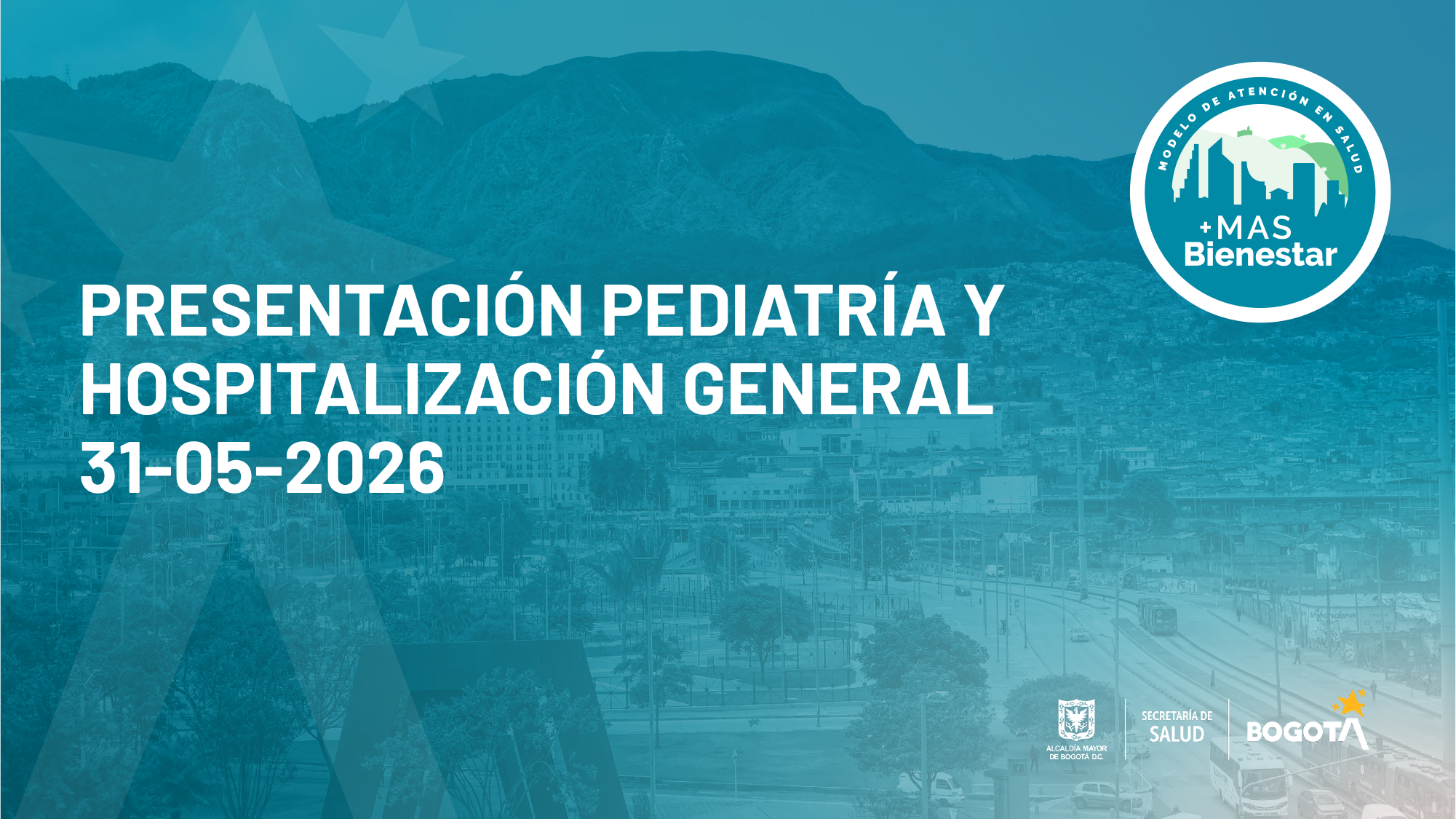

# PRESENTACIÓN PEDIATRÍA Y HOSPITALIZACIÓN GENERAL 31-05-2026